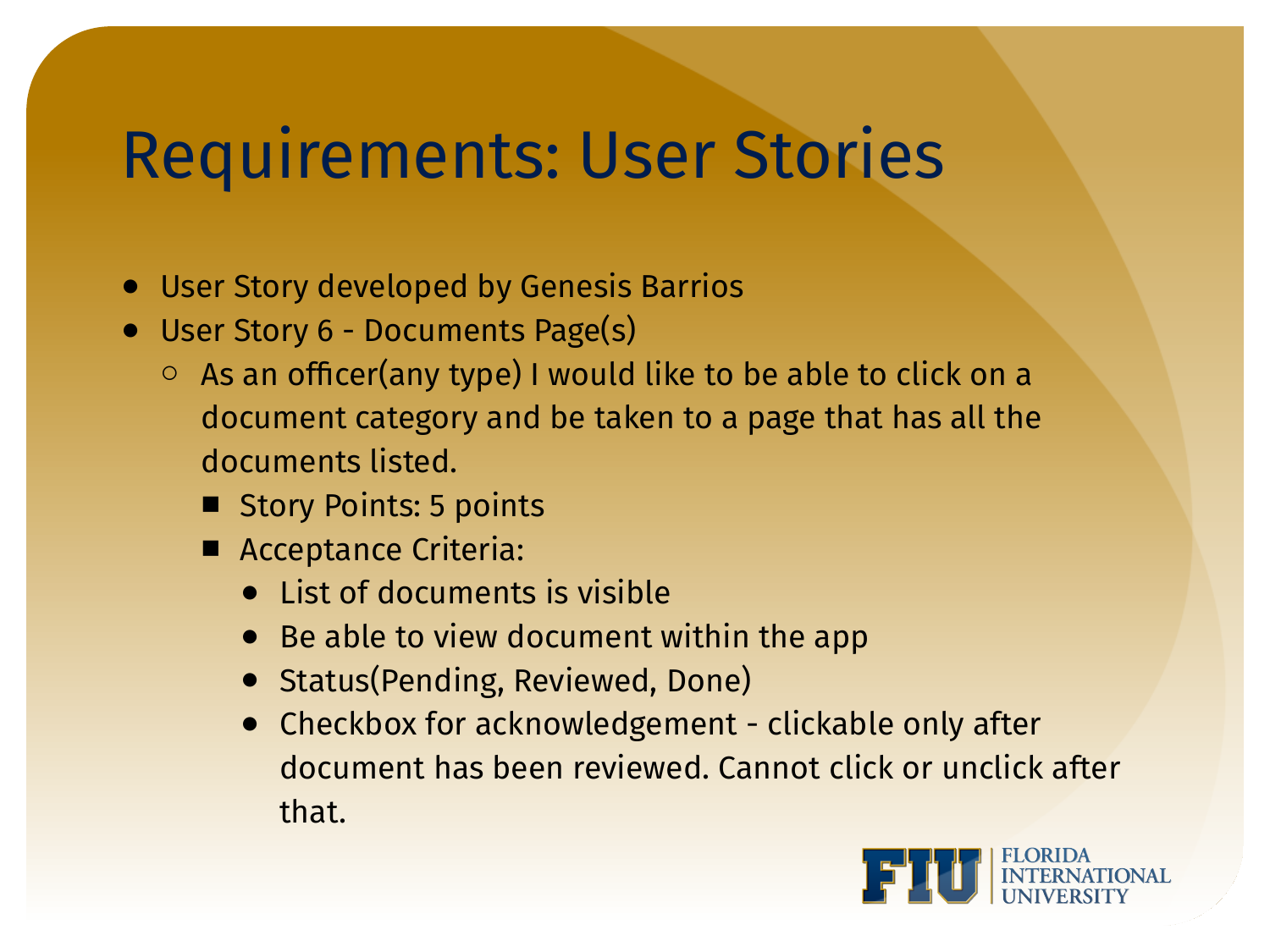

# Requirements: User Stories
User Story developed by Genesis Barrios
User Story 6 - Documents Page(s)
As an officer(any type) I would like to be able to click on a document category and be taken to a page that has all the documents listed.
Story Points: 5 points
Acceptance Criteria:
List of documents is visible
Be able to view document within the app
Status(Pending, Reviewed, Done)
Checkbox for acknowledgement - clickable only after document has been reviewed. Cannot click or unclick after that.